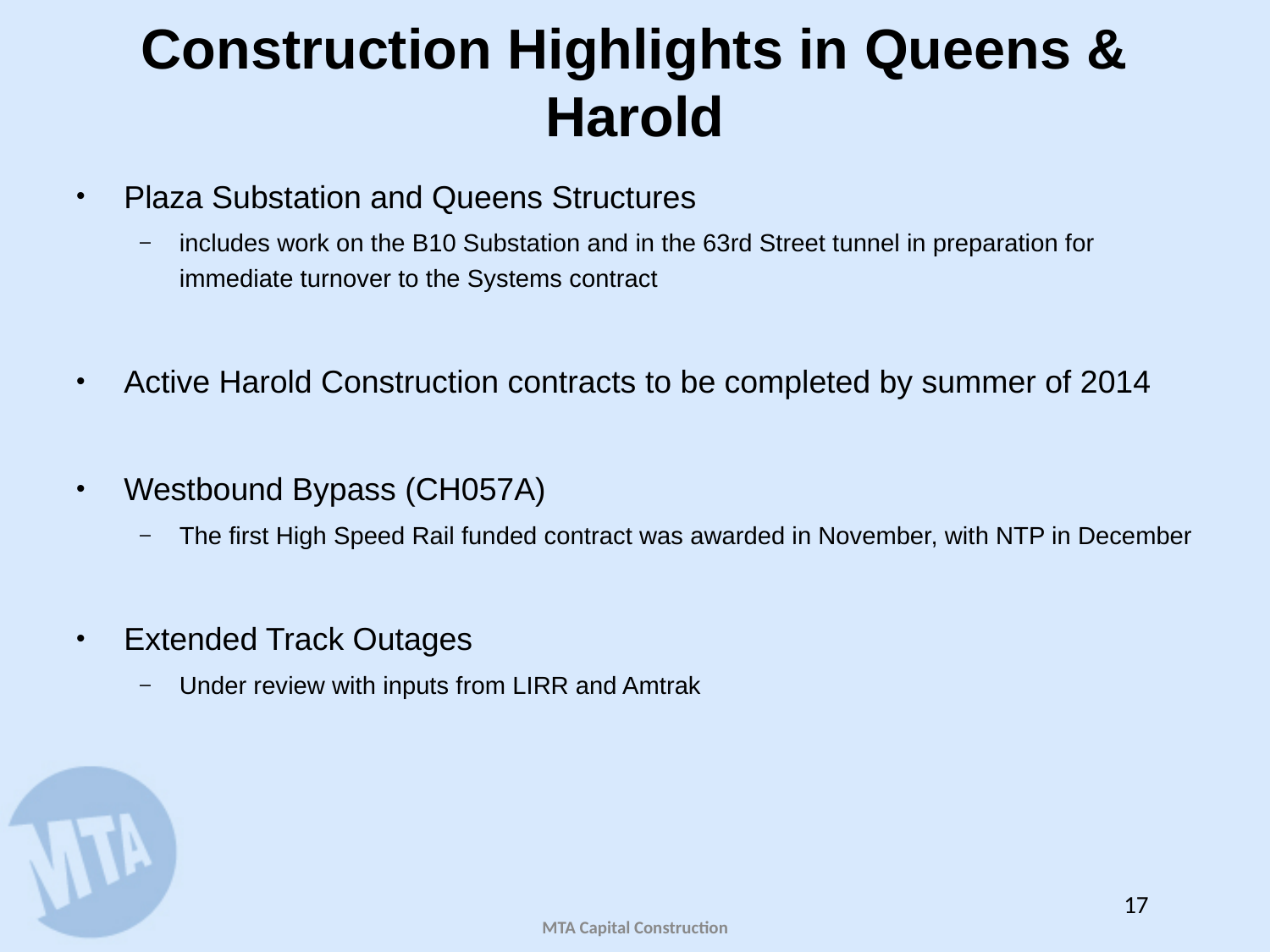

# Construction Highlights in Queens & Harold

Plaza Substation and Queens Structures
includes work on the B10 Substation and in the 63rd Street tunnel in preparation for immediate turnover to the Systems contract

Active Harold Construction contracts to be completed by summer of 2014

Westbound Bypass (CH057A)
The first High Speed Rail funded contract was awarded in November, with NTP in December

Extended Track Outages
Under review with inputs from LIRR and Amtrak

17